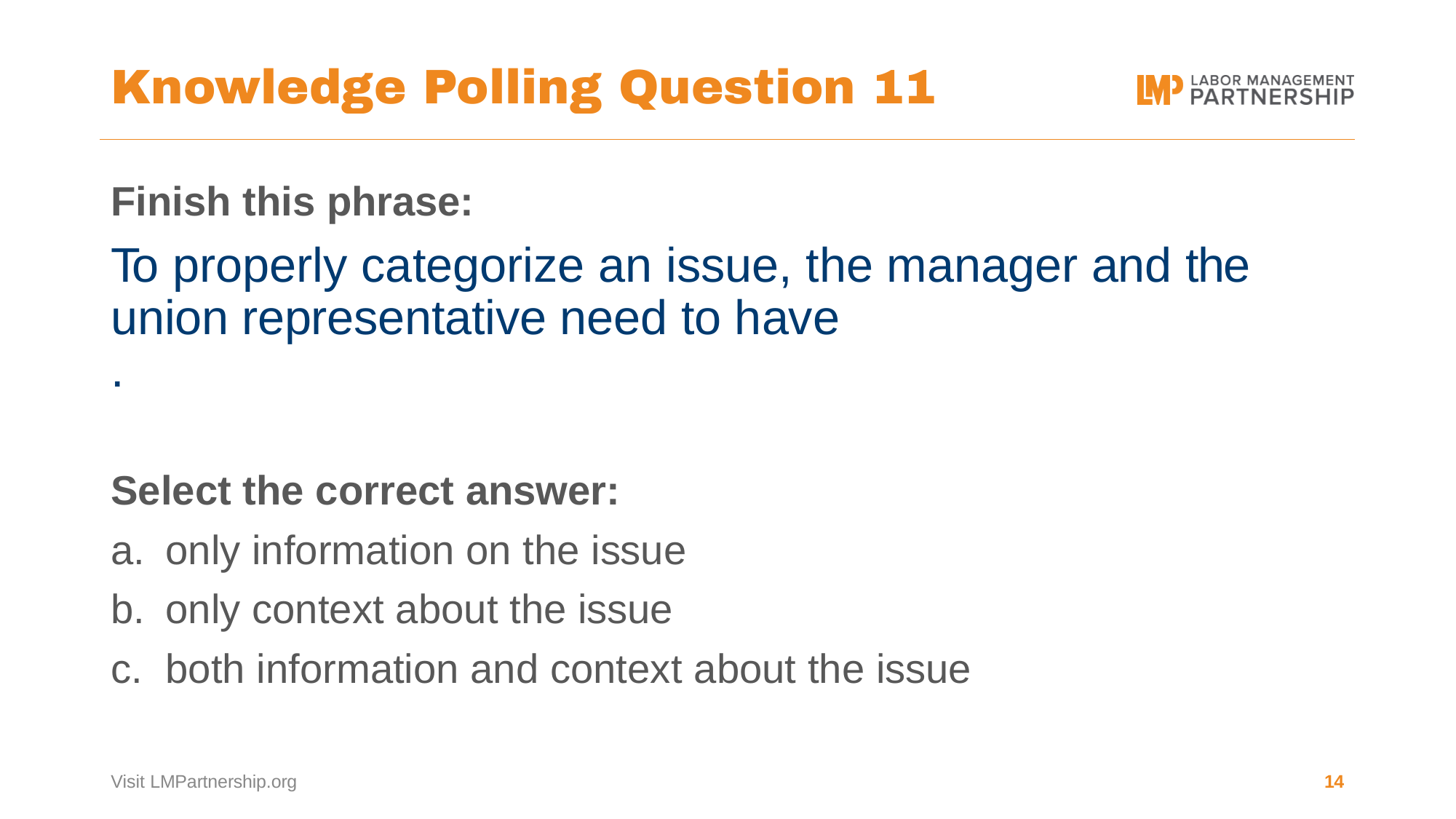

# Knowledge Polling Question 11
Finish this phrase:
To properly categorize an issue, the manager and the union representative need to have 	.

Select the correct answer:
only information on the issue
only context about the issue
both information and context about the issue
Visit LMPartnership.org
14